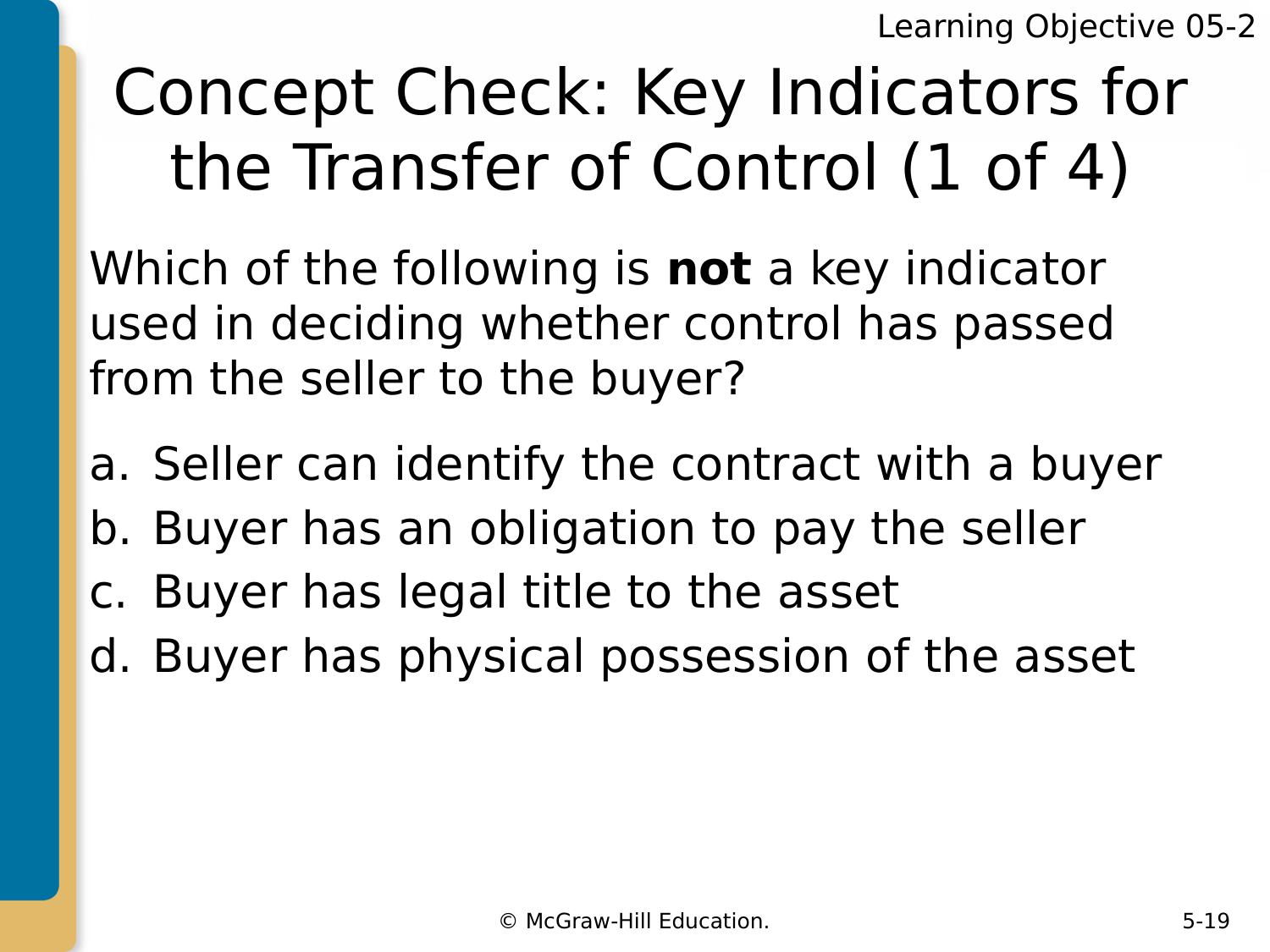

Learning Objective 05-2
# Concept Check: Key Indicators for the Transfer of Control (1 of 4)
Which of the following is not a key indicator used in deciding whether control has passed from the seller to the buyer?
Seller can identify the contract with a buyer
Buyer has an obligation to pay the seller
Buyer has legal title to the asset
Buyer has physical possession of the asset